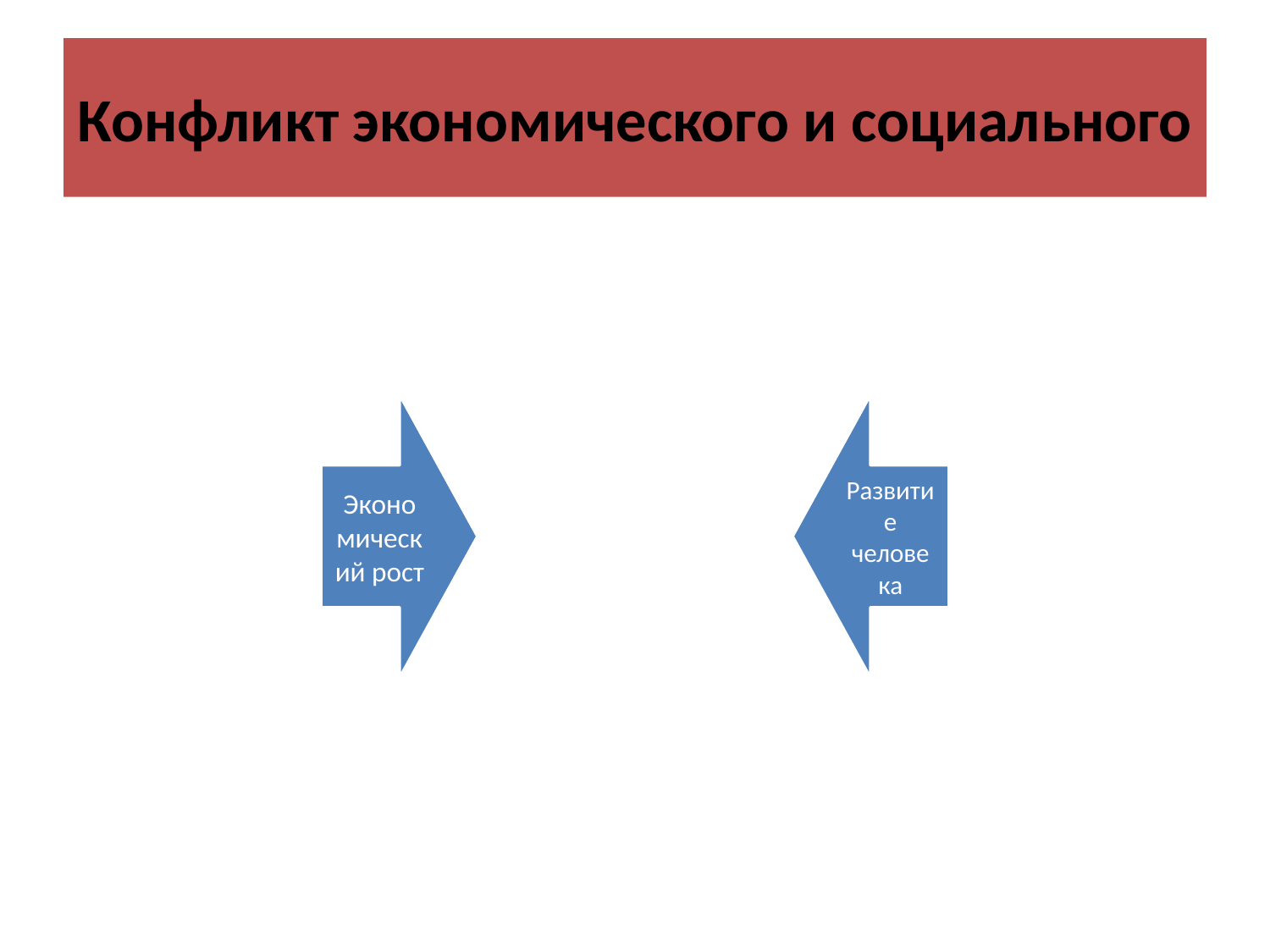

Конфликт экономического и социального
Экономический рост
Развитие человека